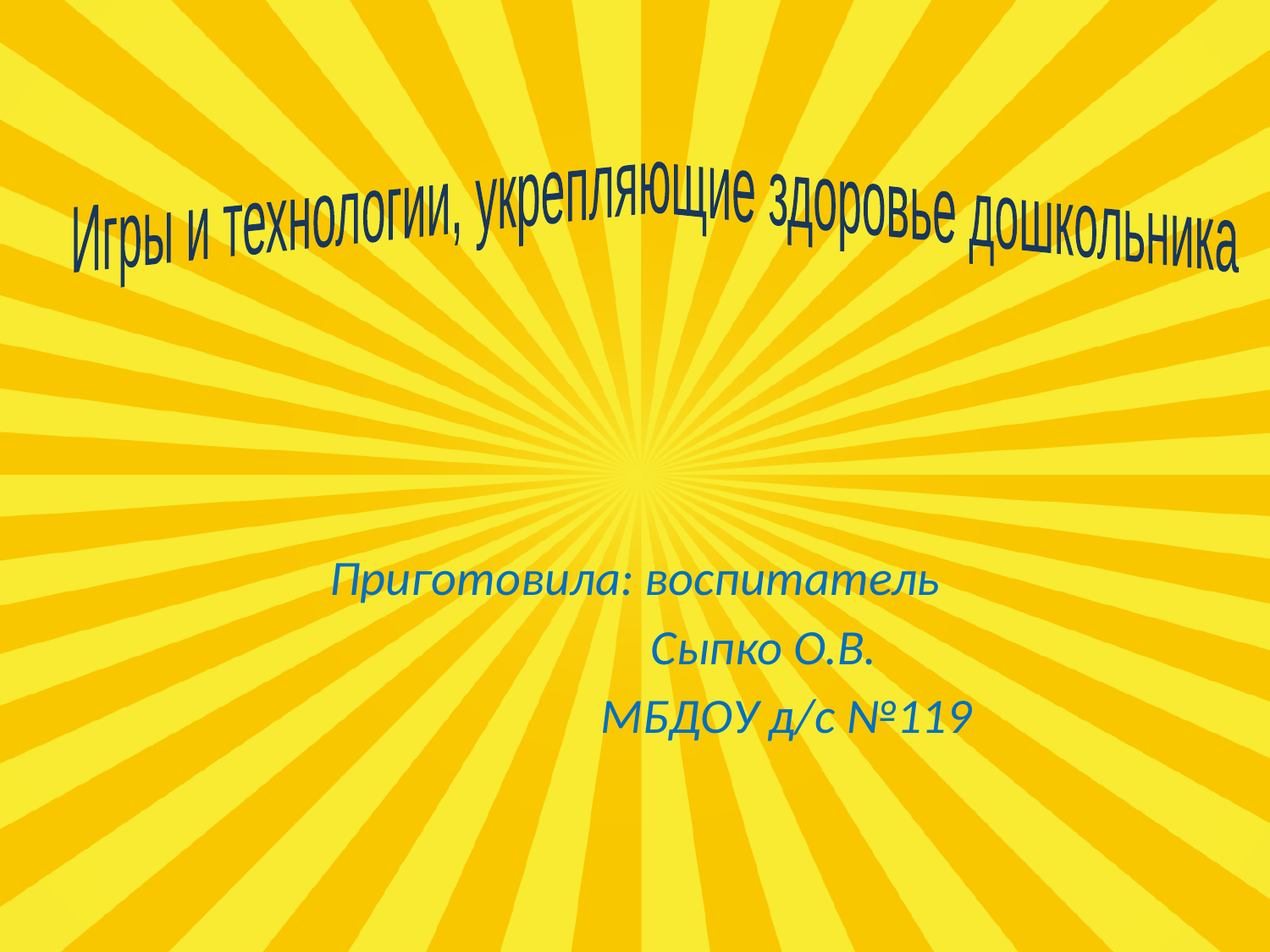

Игры и технологии, укрепляющие здоровье дошкольника

Приготовила: воспитатель
                       Сыпко О.В.
                           МБДОУ д/c №119